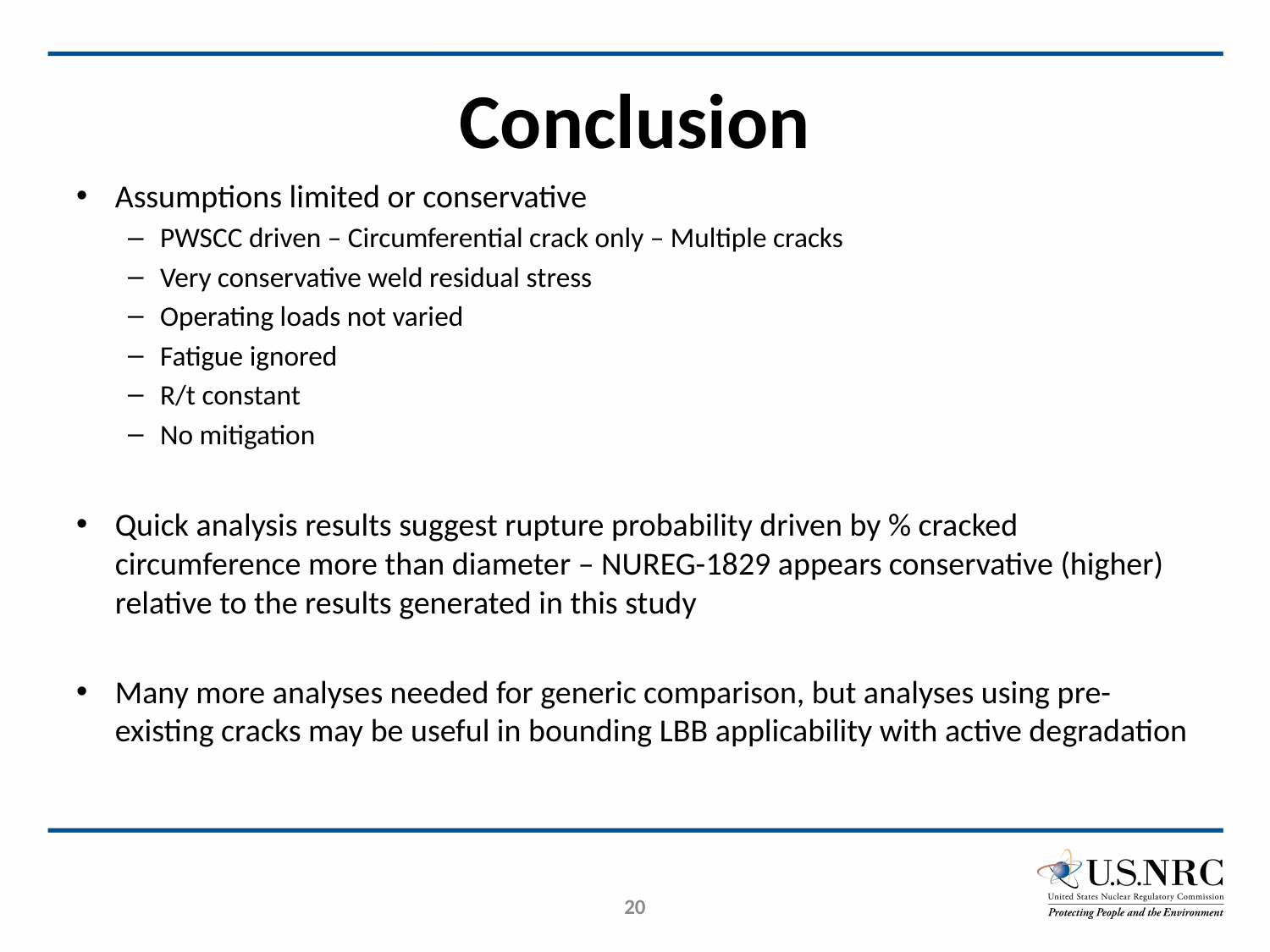

# Conclusion
Assumptions limited or conservative
PWSCC driven – Circumferential crack only – Multiple cracks
Very conservative weld residual stress
Operating loads not varied
Fatigue ignored
R/t constant
No mitigation

Quick analysis results suggest rupture probability driven by % cracked circumference more than diameter – NUREG-1829 appears conservative (higher) relative to the results generated in this study

Many more analyses needed for generic comparison, but analyses using pre-existing cracks may be useful in bounding LBB applicability with active degradation

20